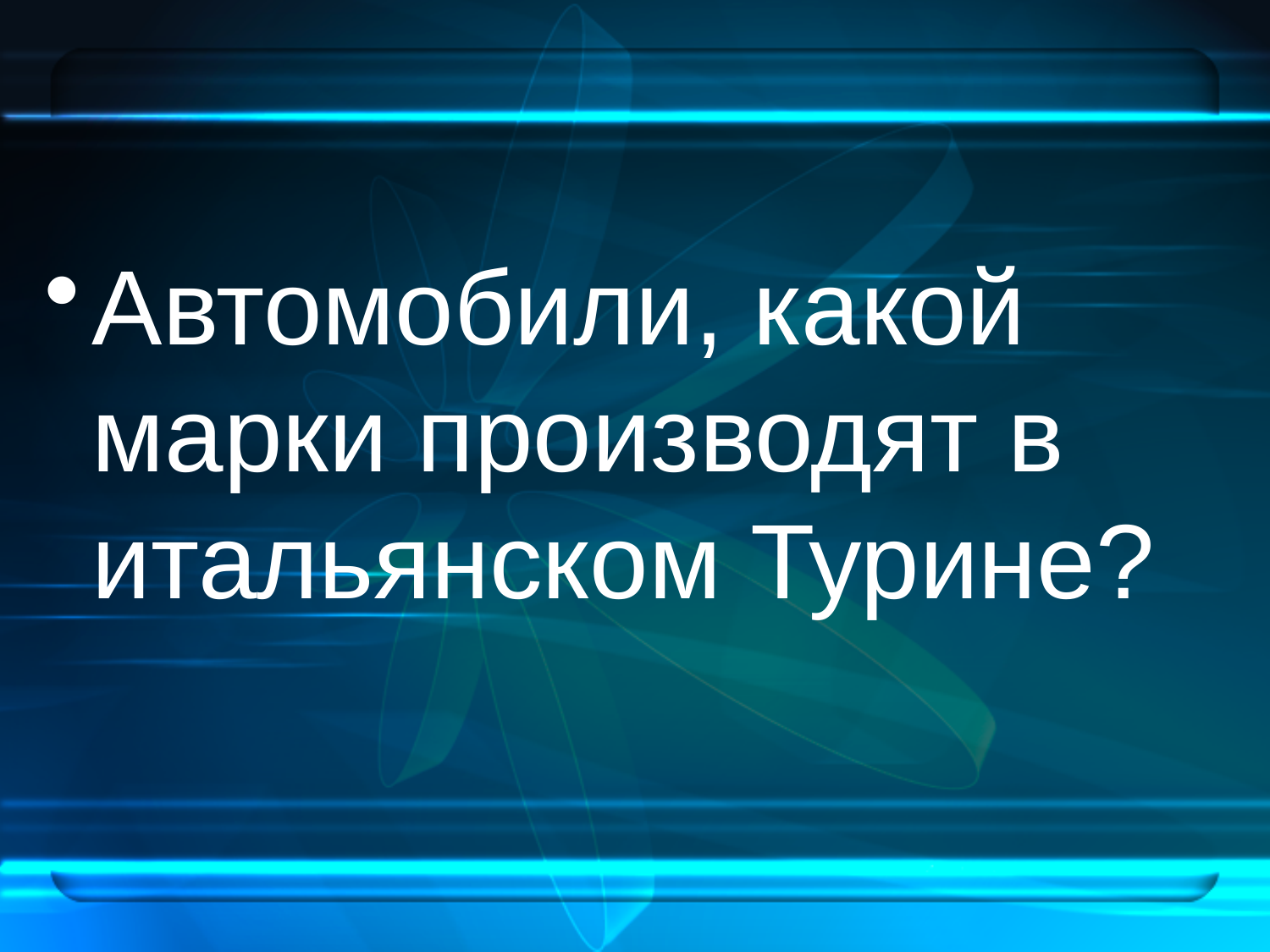

#
Автомобили, какой марки производят в итальянском Турине?